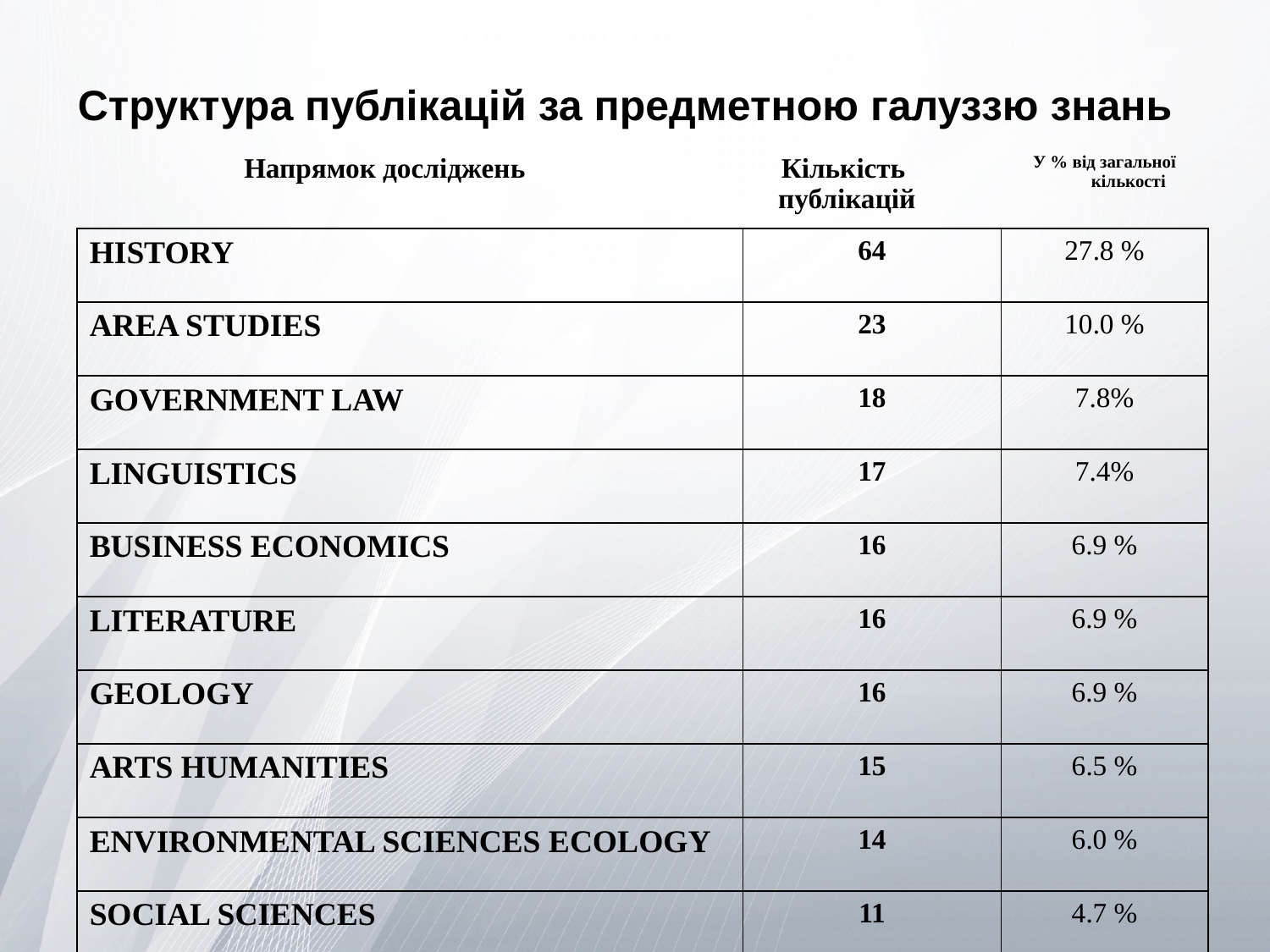

# Структура публікацій за предметною галуззю знань
|  | Напрямок досліджень | Кількість  публікацій |  | У % від загальної кількості |
| --- | --- | --- | --- | --- |
|  | HISTORY |  | 64 | 27.8 % |
|  | AREA STUDIES |  | 23 | 10.0 % |
|  | GOVERNMENT LAW |  | 18 | 7.8% |
|  | LINGUISTICS |  | 17 | 7.4% |
|  | BUSINESS ECONOMICS |  | 16 | 6.9 % |
|  | LITERATURE |  | 16 | 6.9 % |
|  | GEOLOGY |  | 16 | 6.9 % |
|  | ARTS HUMANITIES |  | 15 | 6.5 % |
|  | ENVIRONMENTAL SCIENCES ECOLOGY |  | 14 | 6.0 % |
|  | SOCIAL SCIENCES |  | 11 | 4.7 % |